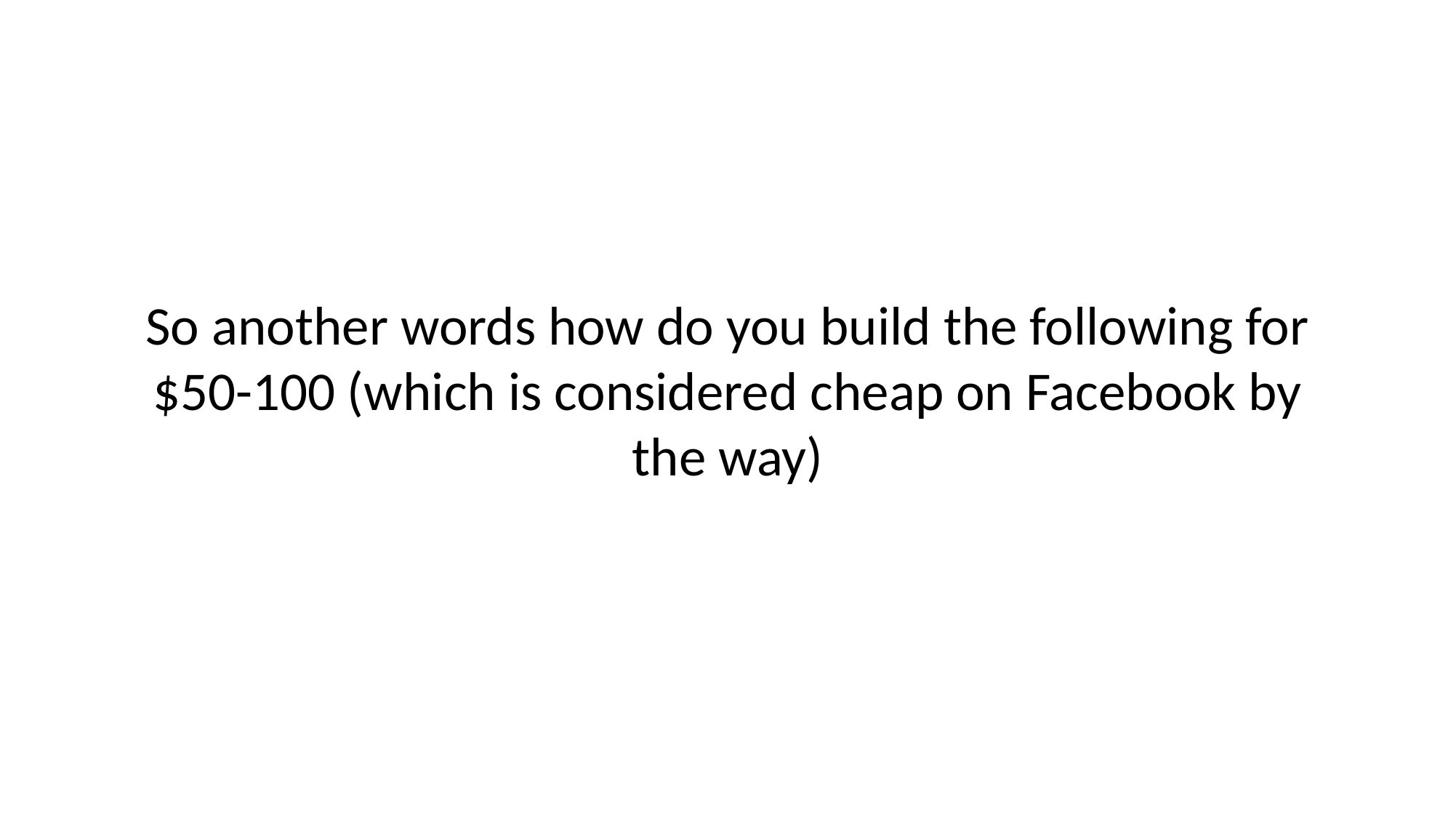

# So another words how do you build the following for $50-100 (which is considered cheap on Facebook by the way)